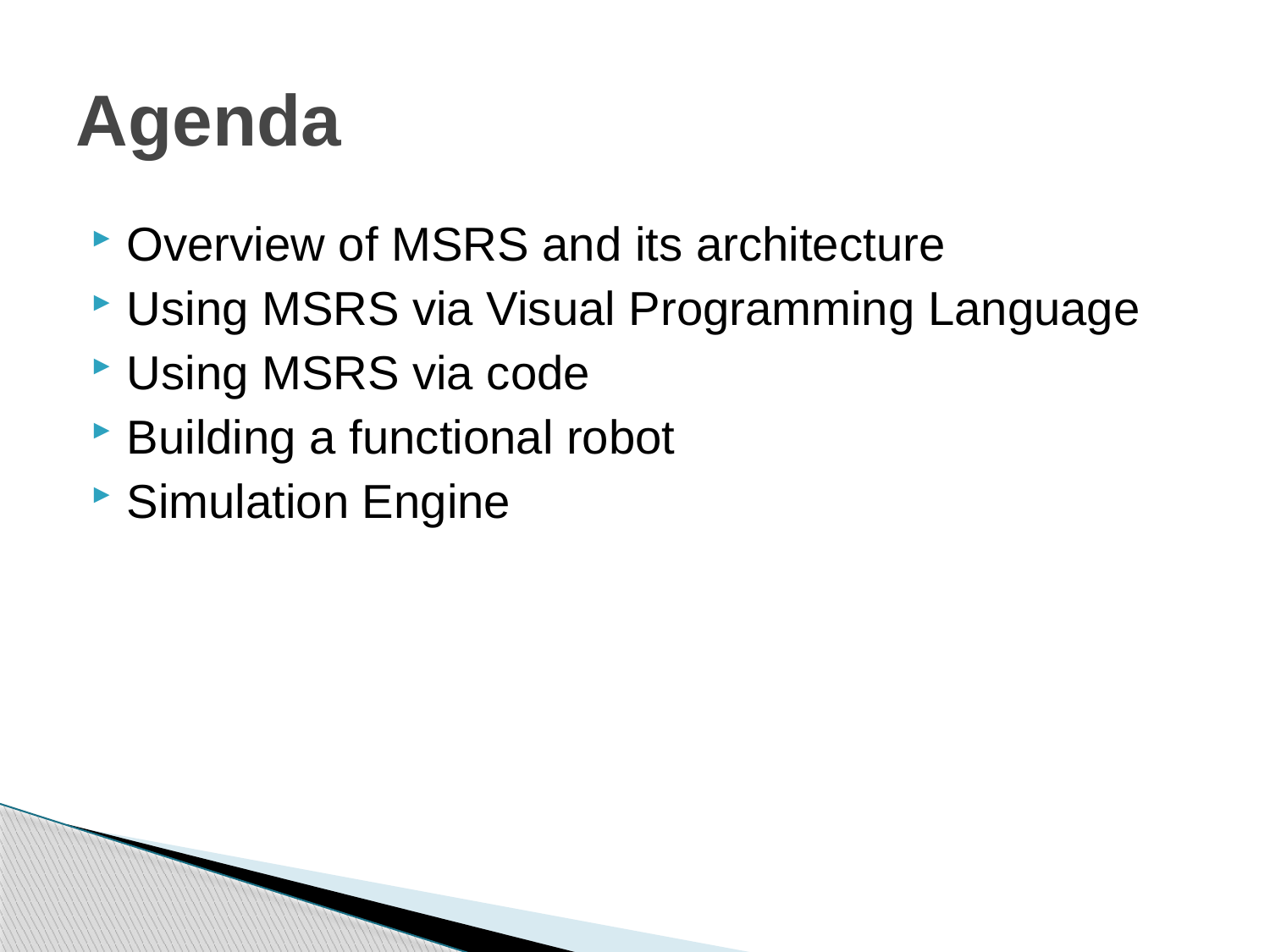

# Agenda
Overview of MSRS and its architecture
Using MSRS via Visual Programming Language
Using MSRS via code
Building a functional robot
Simulation Engine